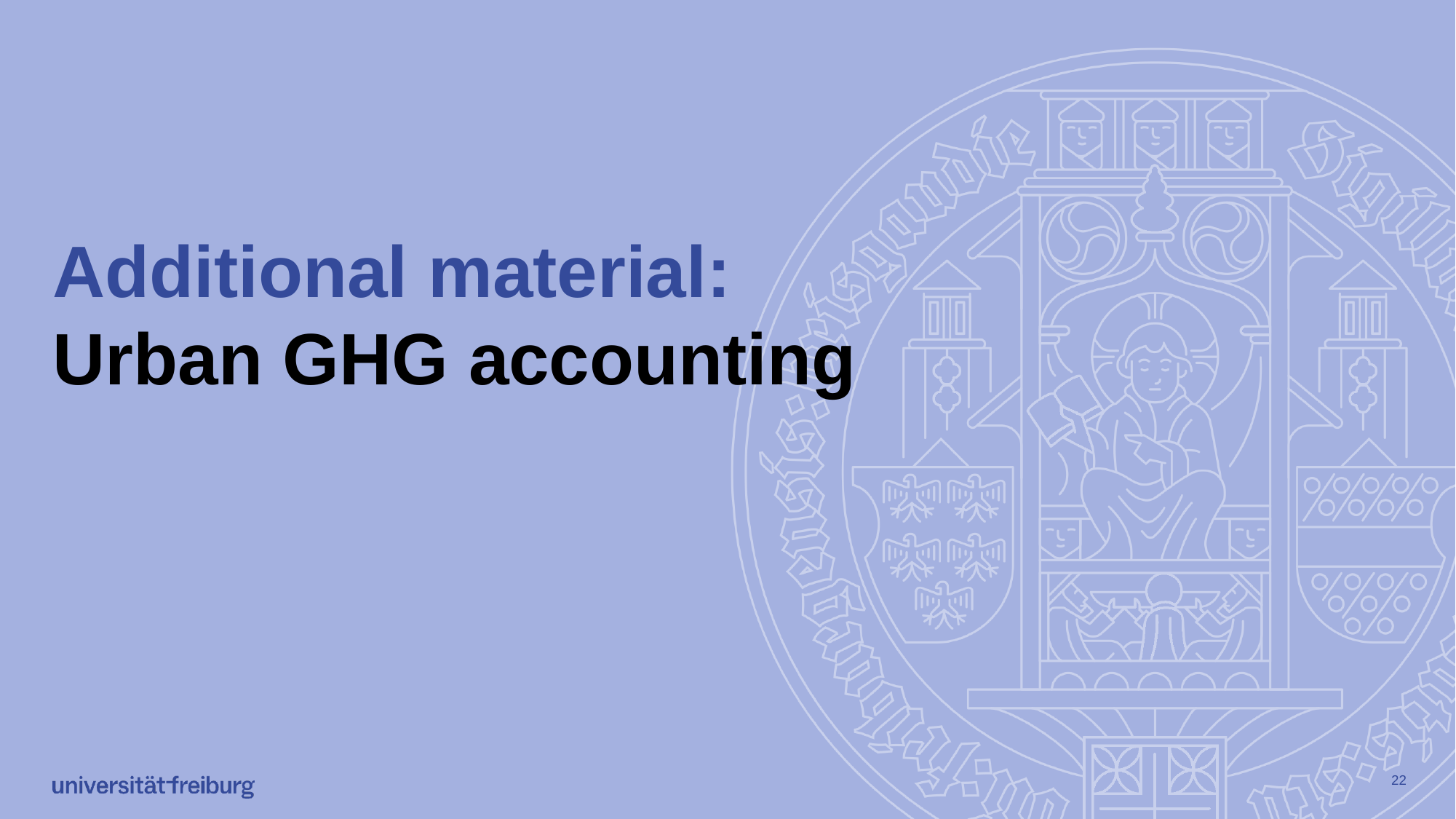

# Additional material: Urban GHG accounting
22